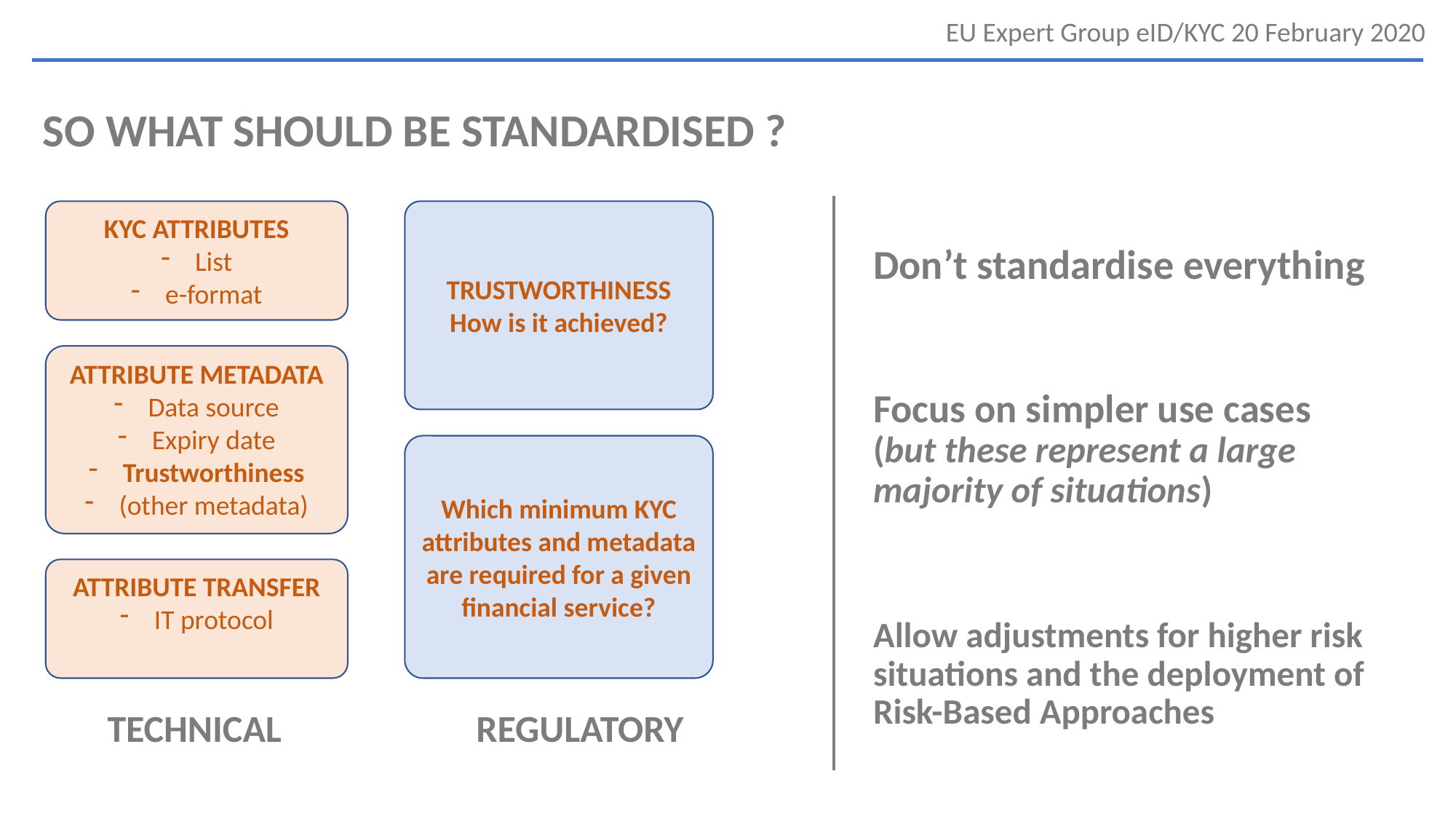

# SO WHAT SHOULD BE STANDARDISED ?
KYC ATTRIBUTES
List
e-format

TRUSTWORTHINESS
How is it achieved?
Don’t standardise everything

ATTRIBUTE METADATA
Data source
Expiry date
Trustworthiness
(other metadata)

Focus on simpler use cases
(but these represent a large majority of situations)

Which minimum KYC attributes and metadata are required for a given financial service?
ATTRIBUTE TRANSFER
IT protocol

Allow adjustments for higher risk situations and the deployment of Risk-Based Approaches
TECHNICAL

REGULATORY